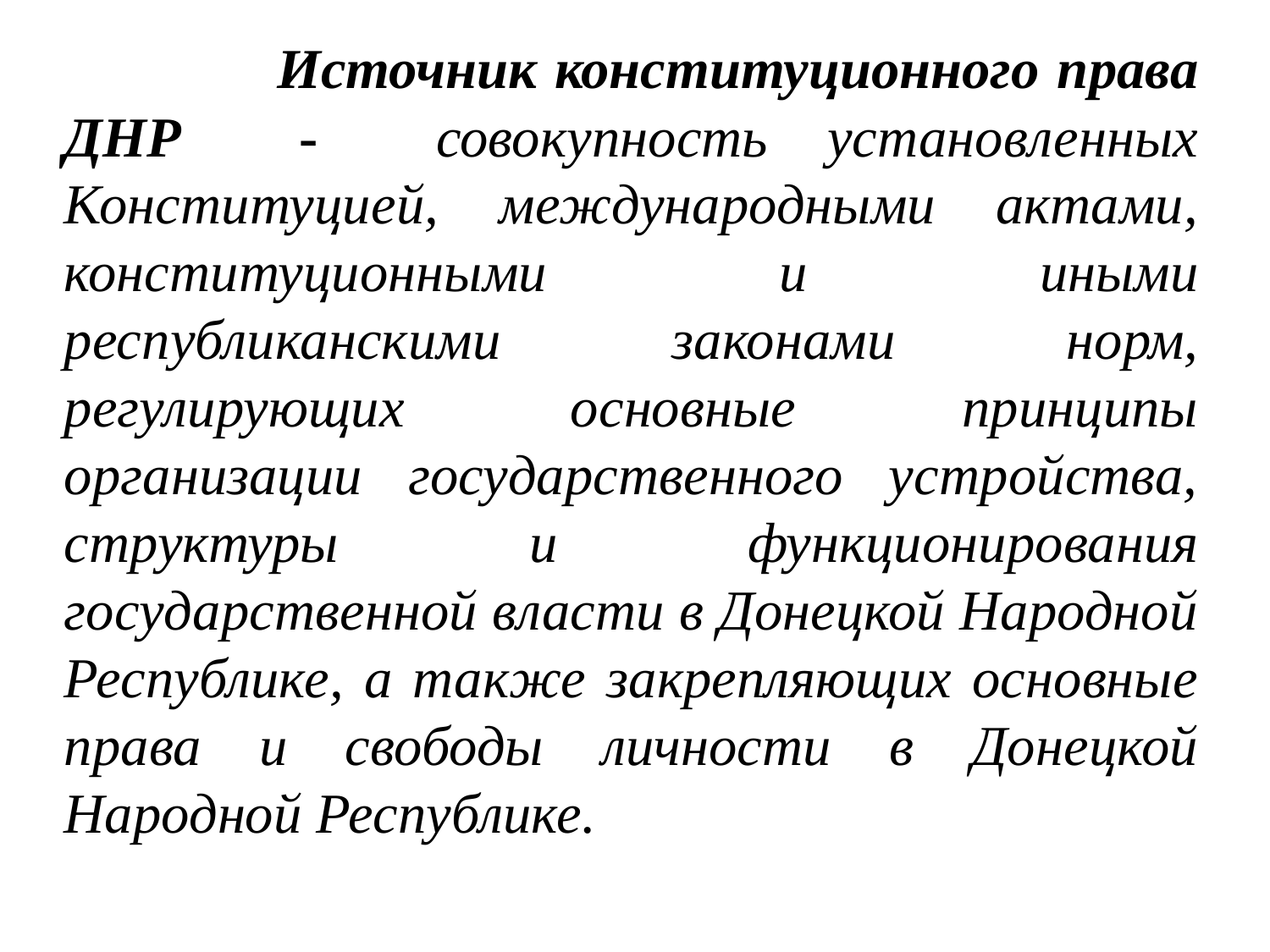

Источник конституционного права ДНР  -  совокупность установленных Конституцией, международными актами, конституционными и иными республиканскими законами норм, регулирующих основные принципы организации государственного устройства, структуры и функционирования государственной власти в Донецкой Народной Республике, а также закрепляющих основные права и свободы личности в Донецкой Народной Республике.